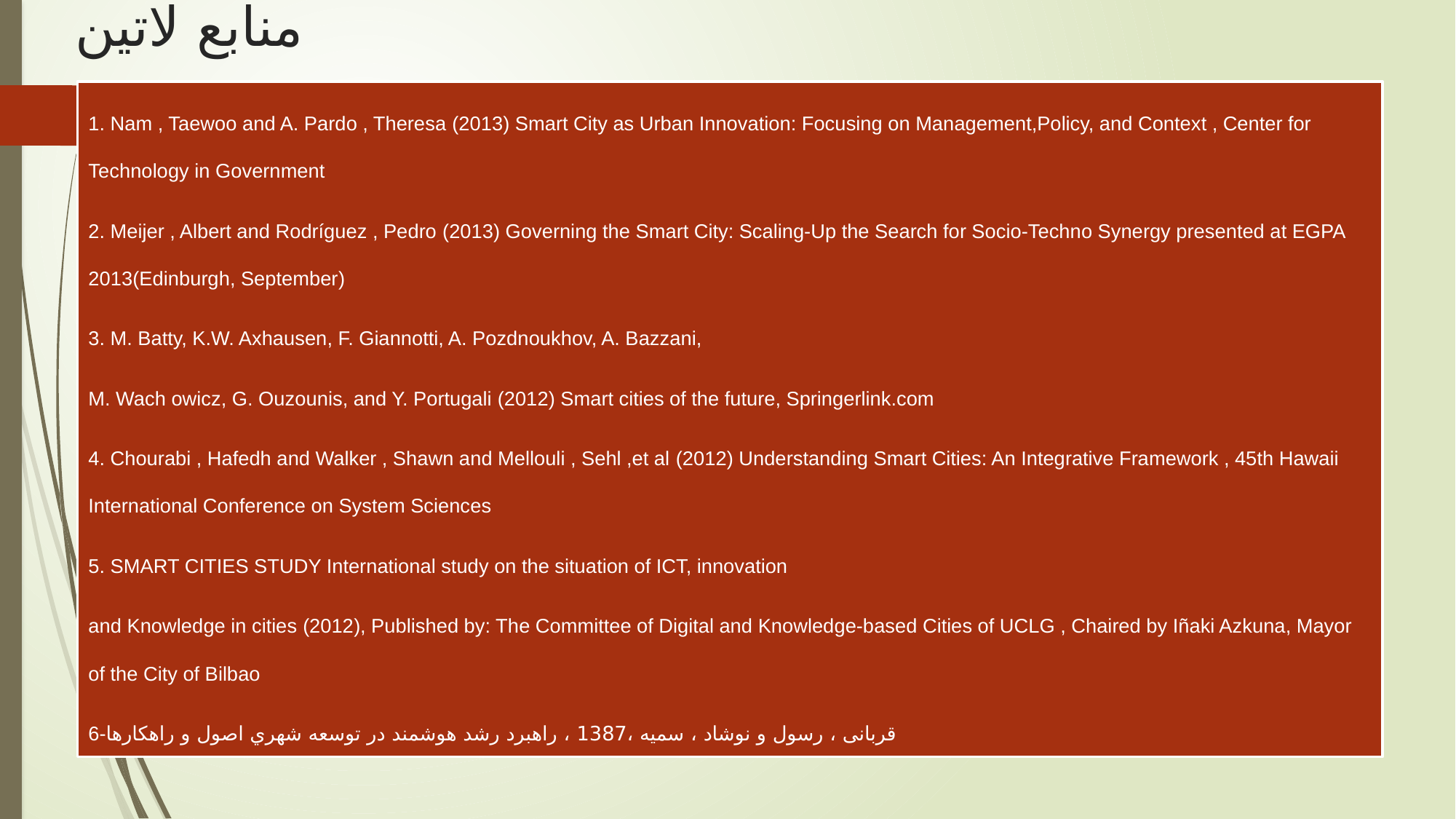

# منابع لاتین
1. Nam , Taewoo and A. Pardo , Theresa (2013) Smart City as Urban Innovation: Focusing on Management,Policy, and Context , Center for Technology in Government
2. Meijer , Albert and Rodríguez , Pedro (2013) Governing the Smart City: Scaling-Up the Search for Socio-Techno Synergy presented at EGPA 2013(Edinburgh, September)
3. M. Batty, K.W. Axhausen, F. Giannotti, A. Pozdnoukhov, A. Bazzani,
M. Wach owicz, G. Ouzounis, and Y. Portugali (2012) Smart cities of the future, Springerlink.com
4. Chourabi , Hafedh and Walker , Shawn and Mellouli , Sehl ,et al (2012) Understanding Smart Cities: An Integrative Framework , 45th Hawaii International Conference on System Sciences
5. SMART CITIES STUDY International study on the situation of ICT, innovation
and Knowledge in cities (2012), Published by: The Committee of Digital and Knowledge‐based Cities of UCLG , Chaired by Iñaki Azkuna, Mayor of the City of Bilbao
6-قربانی ، رسول و نوشاد ، سمیه ،1387 ، راهبرد رشد هوشمند در توسعه شهري اصول و راهكارها